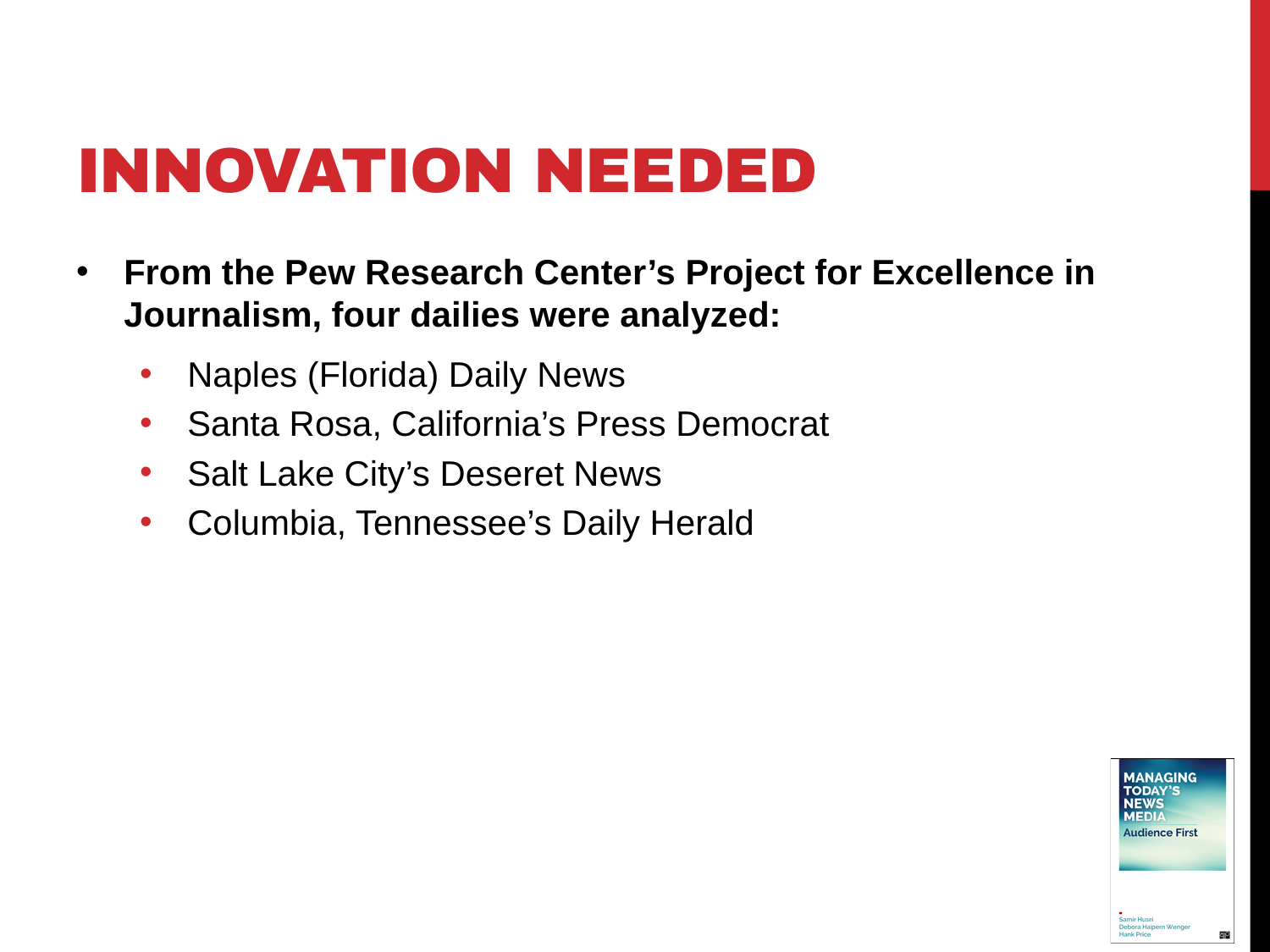

# Innovation needed
From the Pew Research Center’s Project for Excellence in Journalism, four dailies were analyzed:
Naples (Florida) Daily News
Santa Rosa, California’s Press Democrat
Salt Lake City’s Deseret News
Columbia, Tennessee’s Daily Herald